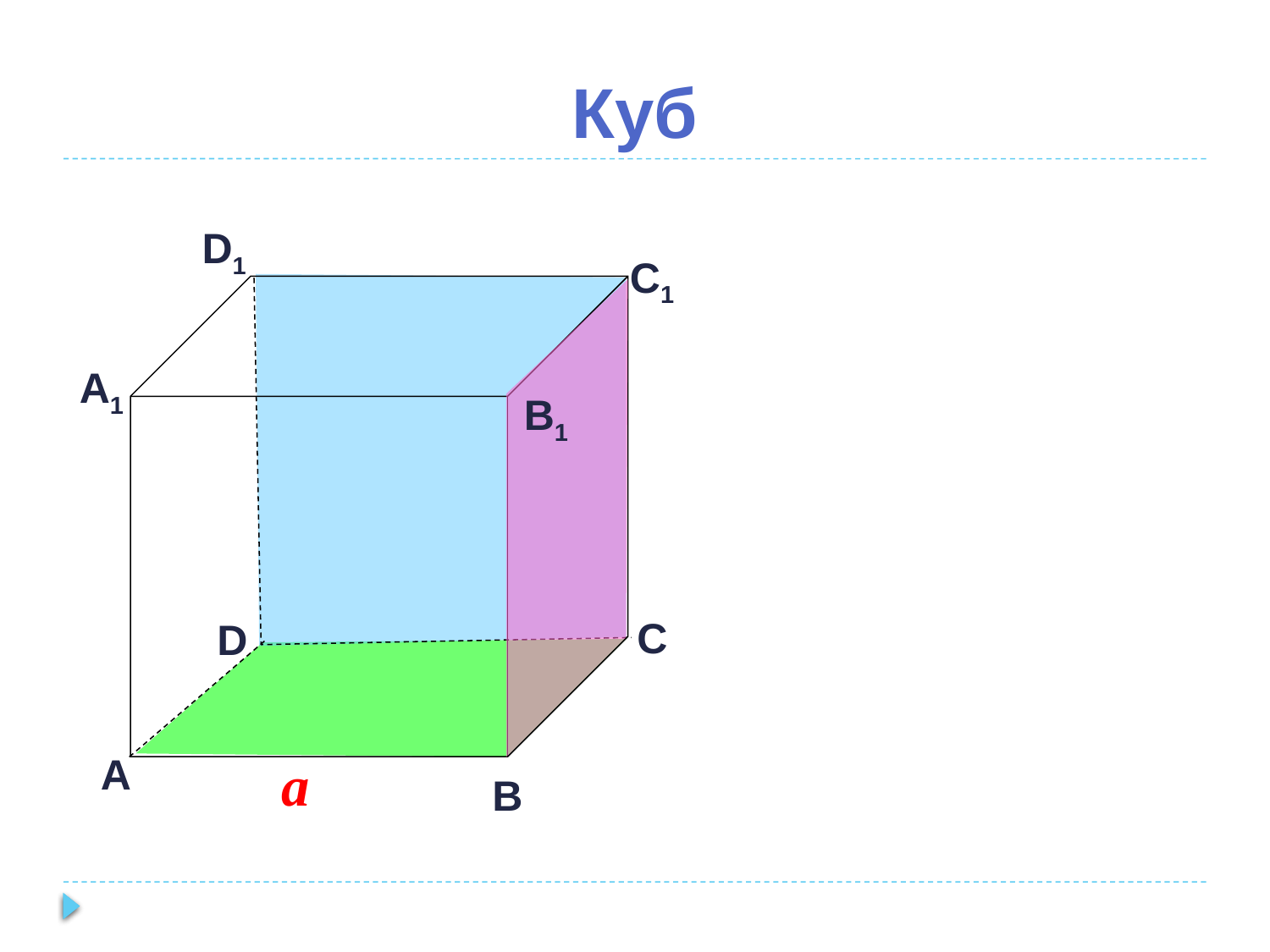

# Куб
D1
С1

А1
В1
D

А
С
а
В